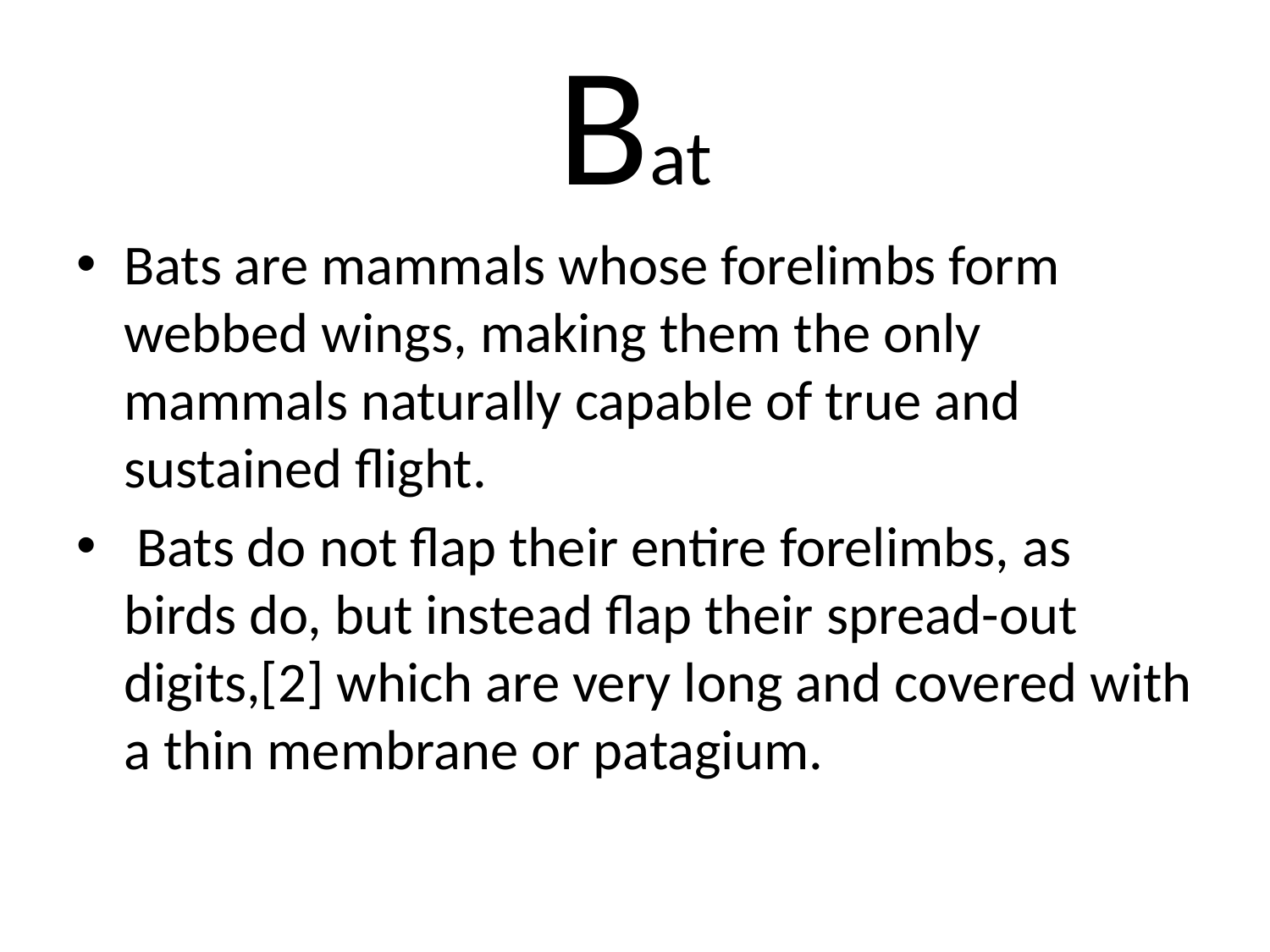

# Bat
Bats are mammals whose forelimbs form webbed wings, making them the only mammals naturally capable of true and sustained flight.
 Bats do not flap their entire forelimbs, as birds do, but instead flap their spread-out digits,[2] which are very long and covered with a thin membrane or patagium.